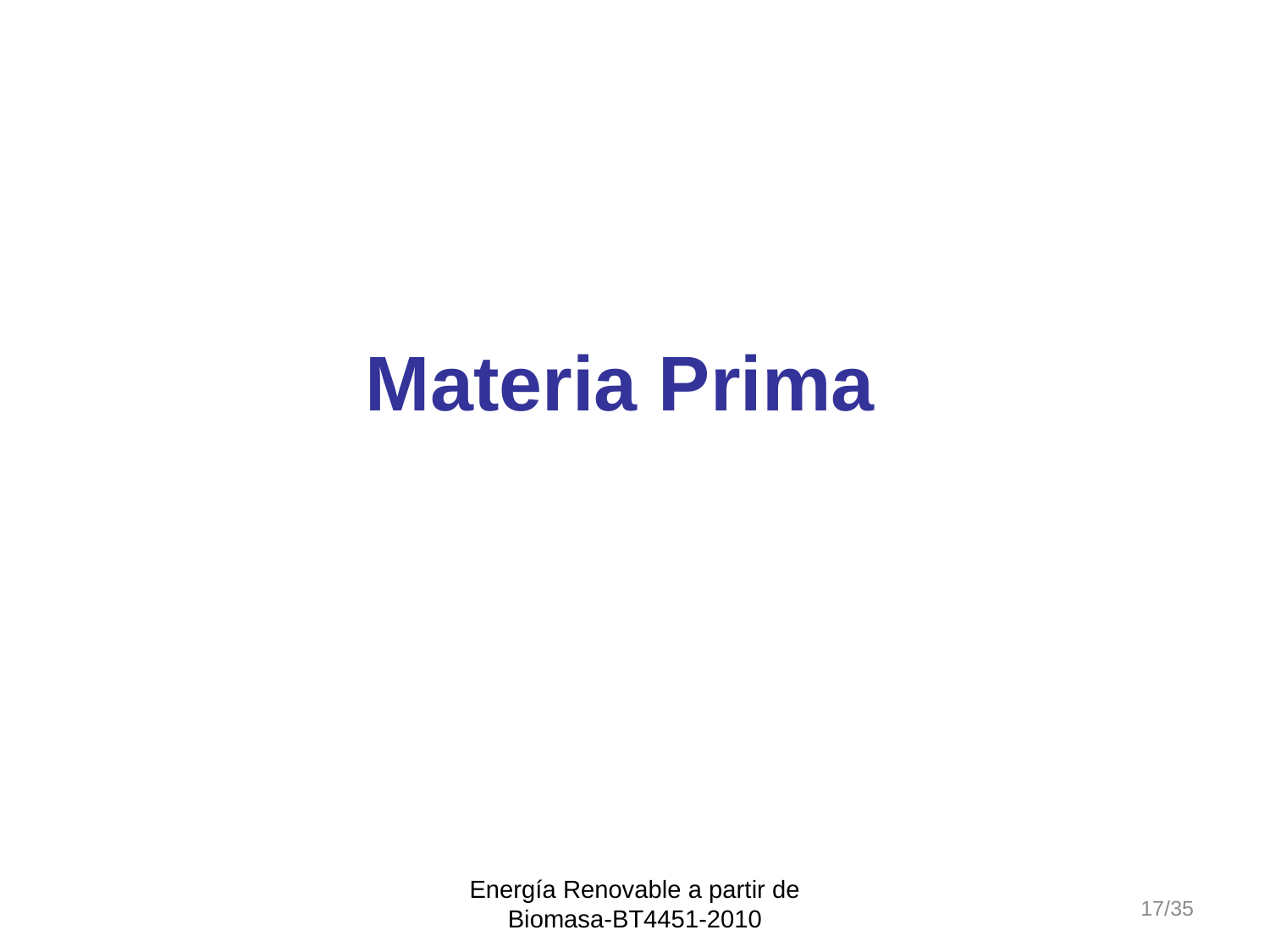

Materia Prima
Energía Renovable a partir de Biomasa-BT4451-2010
17/35